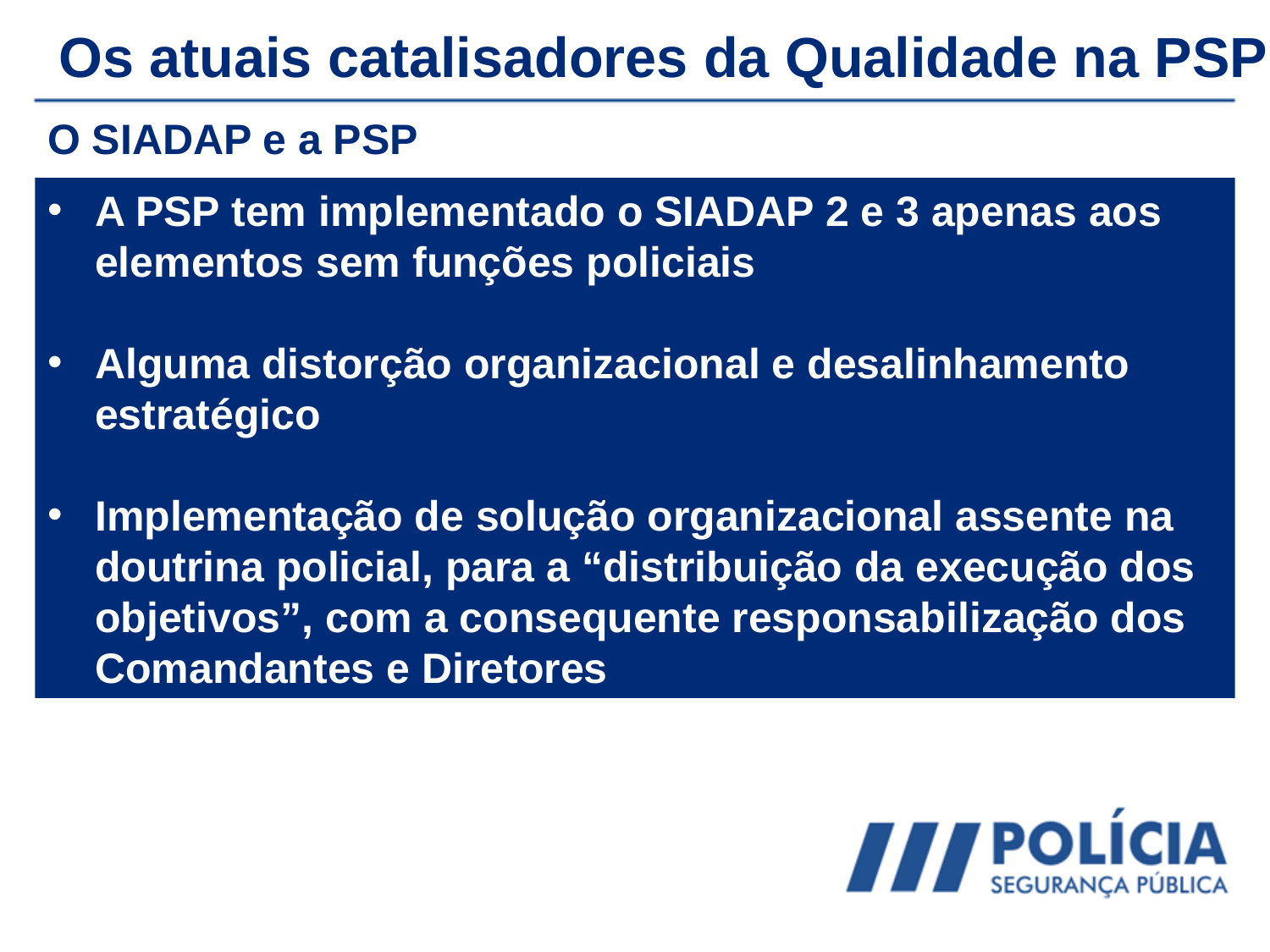

Os atuais catalisadores da Qualidade na PSP
O SIADAP e a PSP
A PSP tem implementado o SIADAP 2 e 3 apenas aos elementos sem funções policiais

Alguma distorção organizacional e desalinhamento estratégico

Implementação de solução organizacional assente na doutrina policial, para a “distribuição da execução dos objetivos”, com a consequente responsabilização dos Comandantes e Diretores